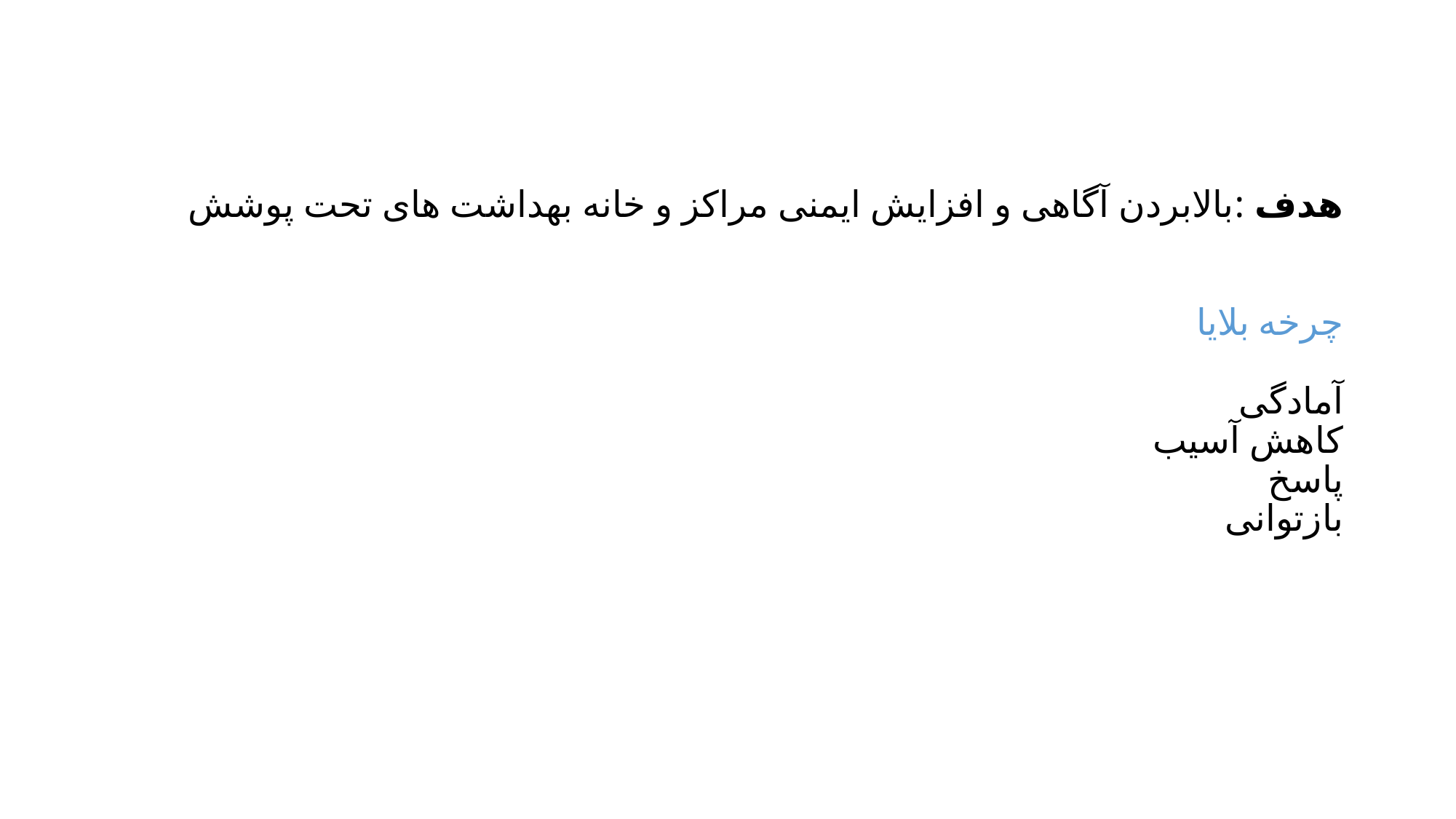

# هدف :بالابردن آگاهی و افزایش ایمنی مراکز و خانه بهداشت های تحت پوشش چرخه بلایا آمادگی کاهش آسیب پاسخ بازتوانی